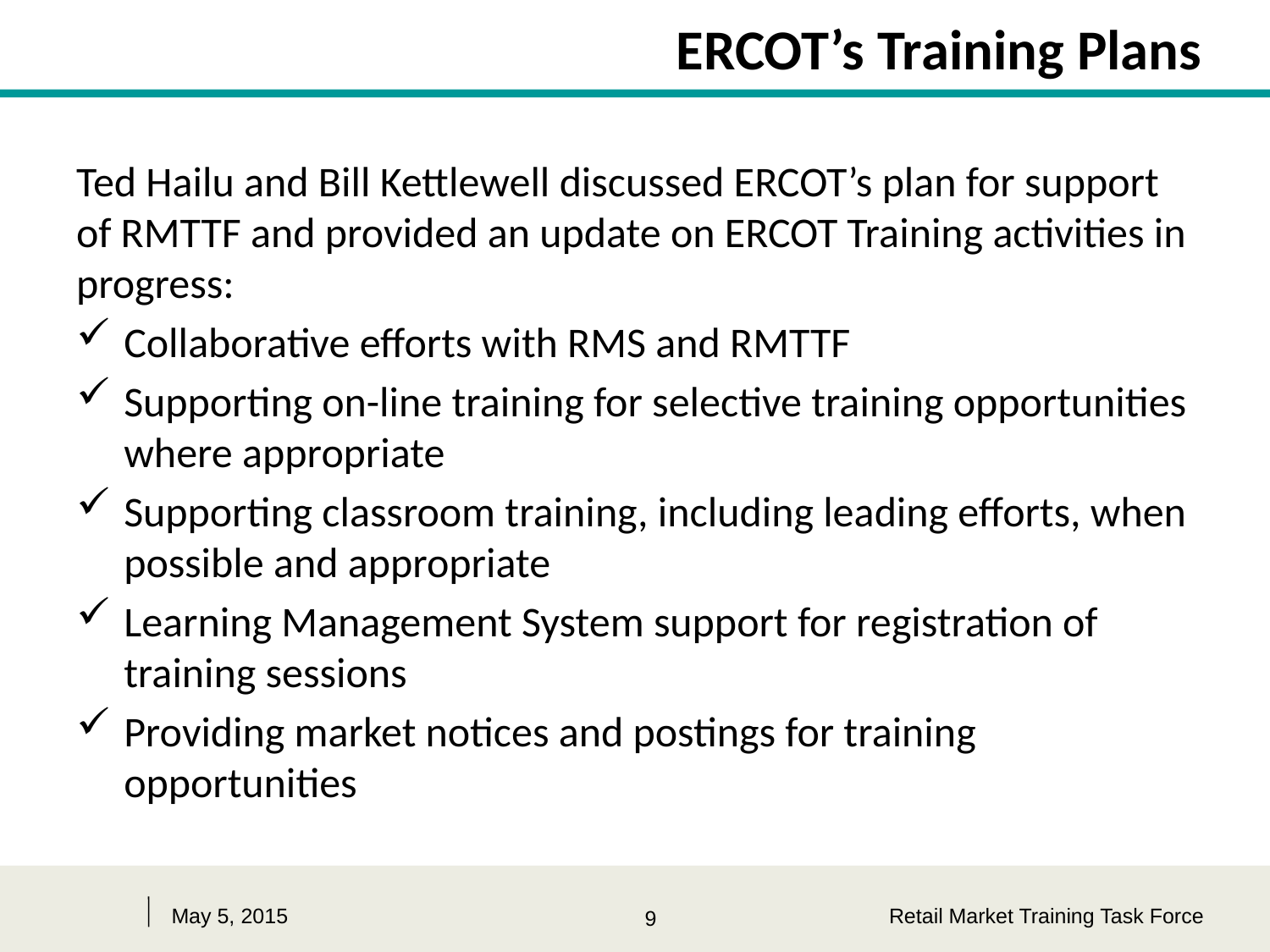

# ERCOT’s Training Plans
Ted Hailu and Bill Kettlewell discussed ERCOT’s plan for support of RMTTF and provided an update on ERCOT Training activities in progress:
Collaborative efforts with RMS and RMTTF
Supporting on-line training for selective training opportunities where appropriate
Supporting classroom training, including leading efforts, when possible and appropriate
Learning Management System support for registration of training sessions
Providing market notices and postings for training opportunities
May 5, 2015
Retail Market Training Task Force